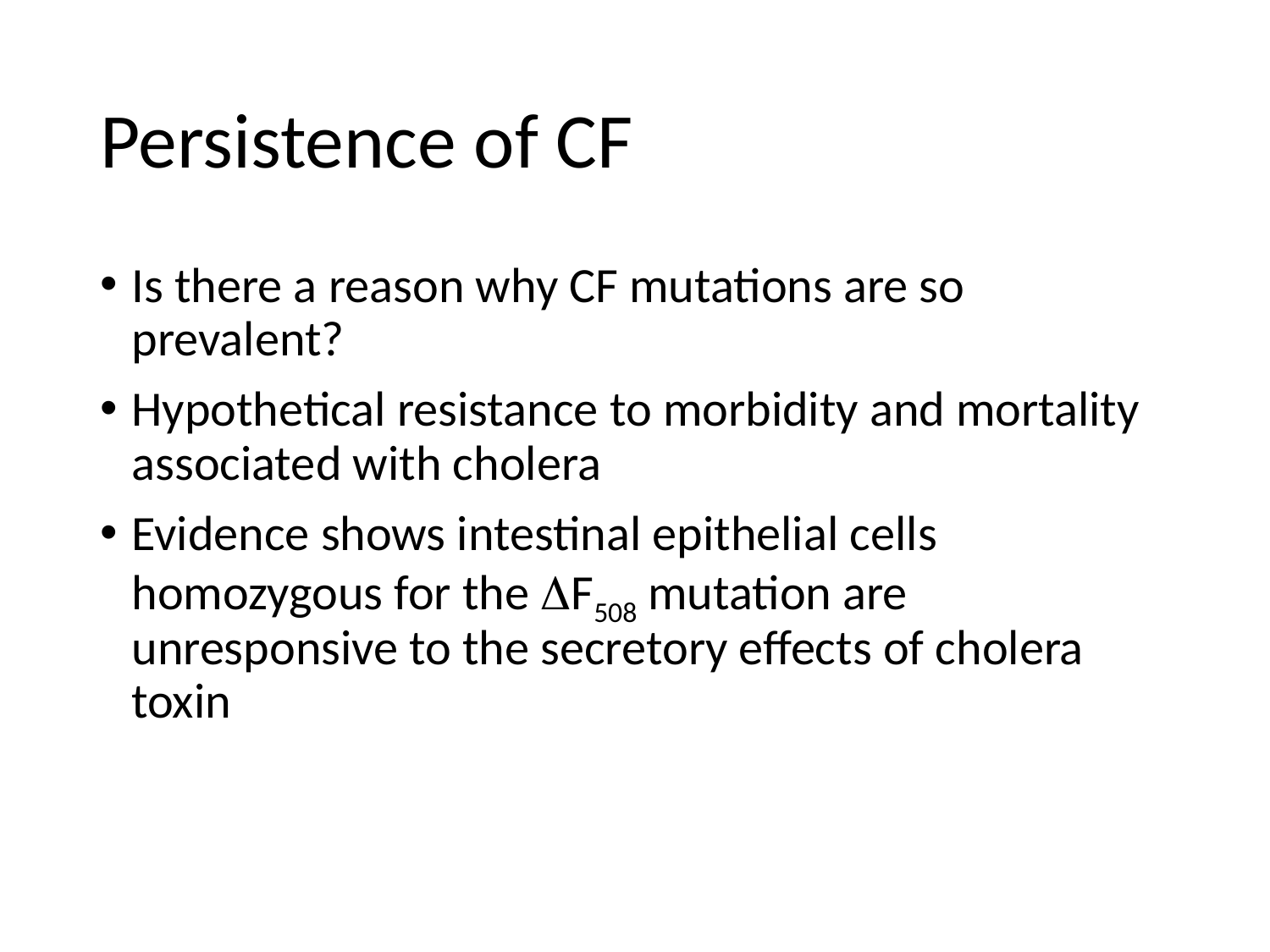

# Persistence of CF
Is there a reason why CF mutations are so prevalent?
Hypothetical resistance to morbidity and mortality associated with cholera
Evidence shows intestinal epithelial cells homozygous for the ΔF508 mutation are unresponsive to the secretory effects of cholera toxin